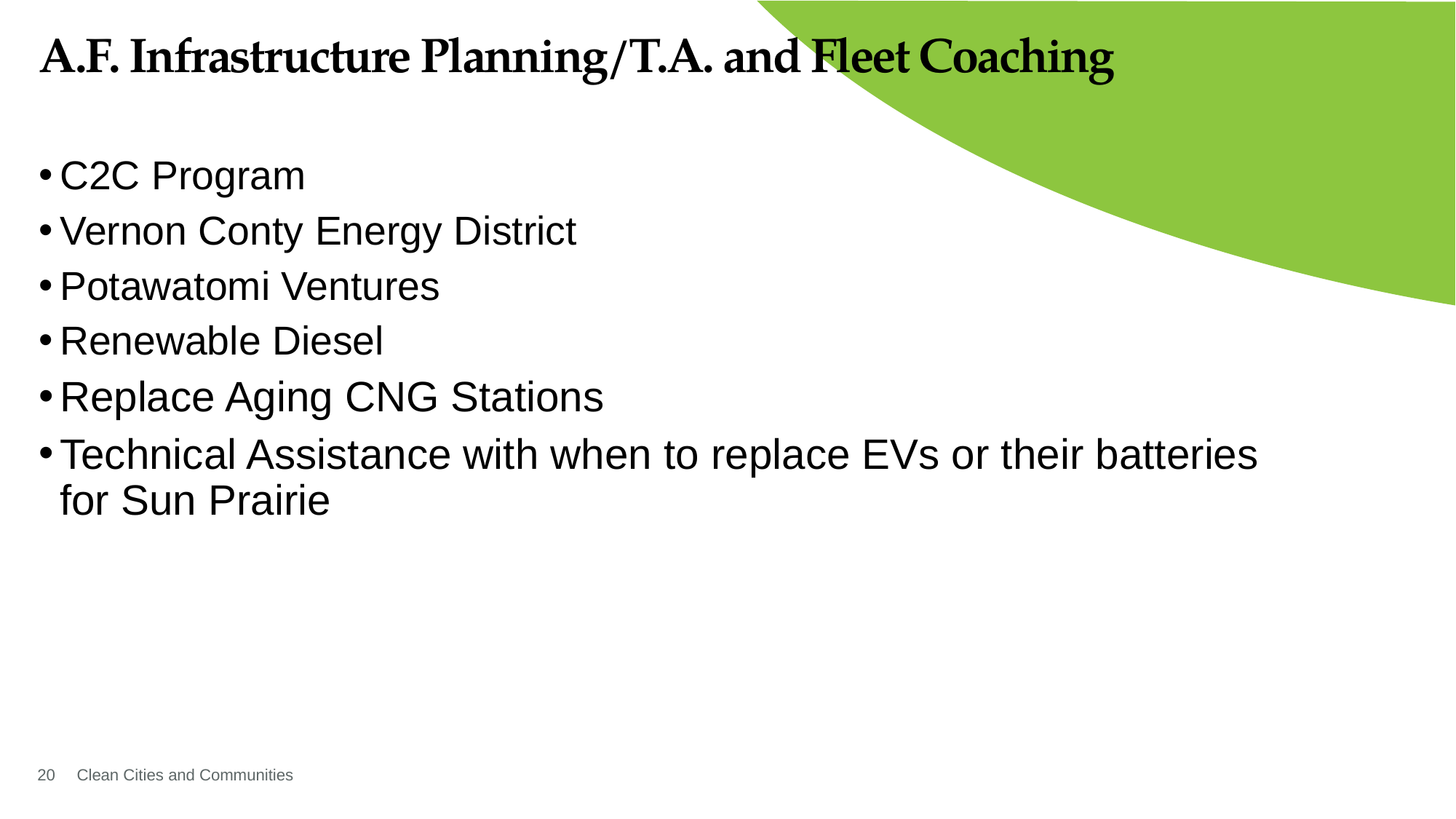

# A.F. Infrastructure Planning/T.A. and Fleet Coaching
C2C Program
Vernon Conty Energy District
Potawatomi Ventures
Renewable Diesel
Replace Aging CNG Stations
Technical Assistance with when to replace EVs or their batteries for Sun Prairie

20
Clean Cities and Communities